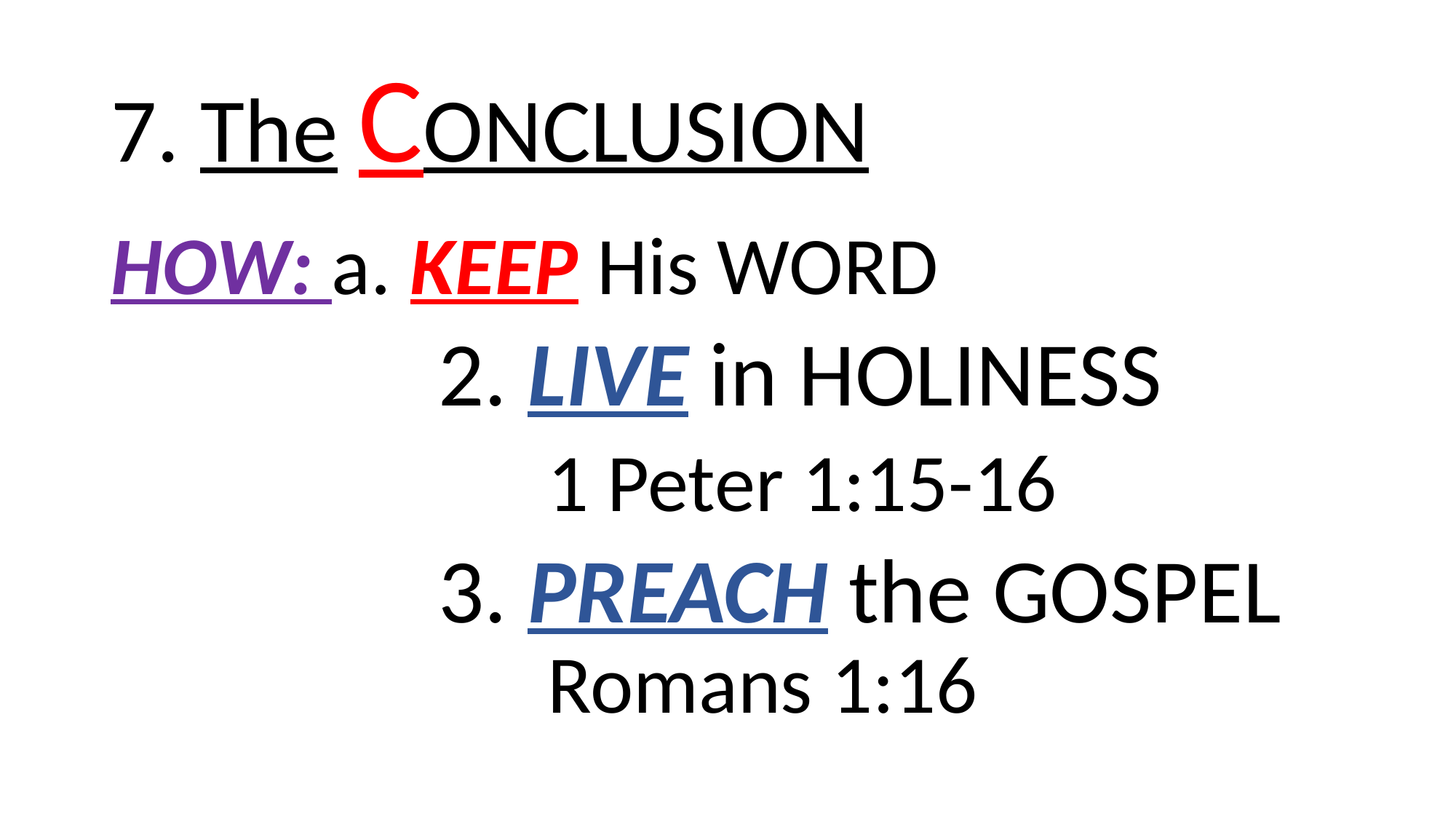

# 7. The CONCLUSION
HOW: a. KEEP His WORD
			2. LIVE in HOLINESS
				1 Peter 1:15-16
			3. PREACH the GOSPEL 					Romans 1:16